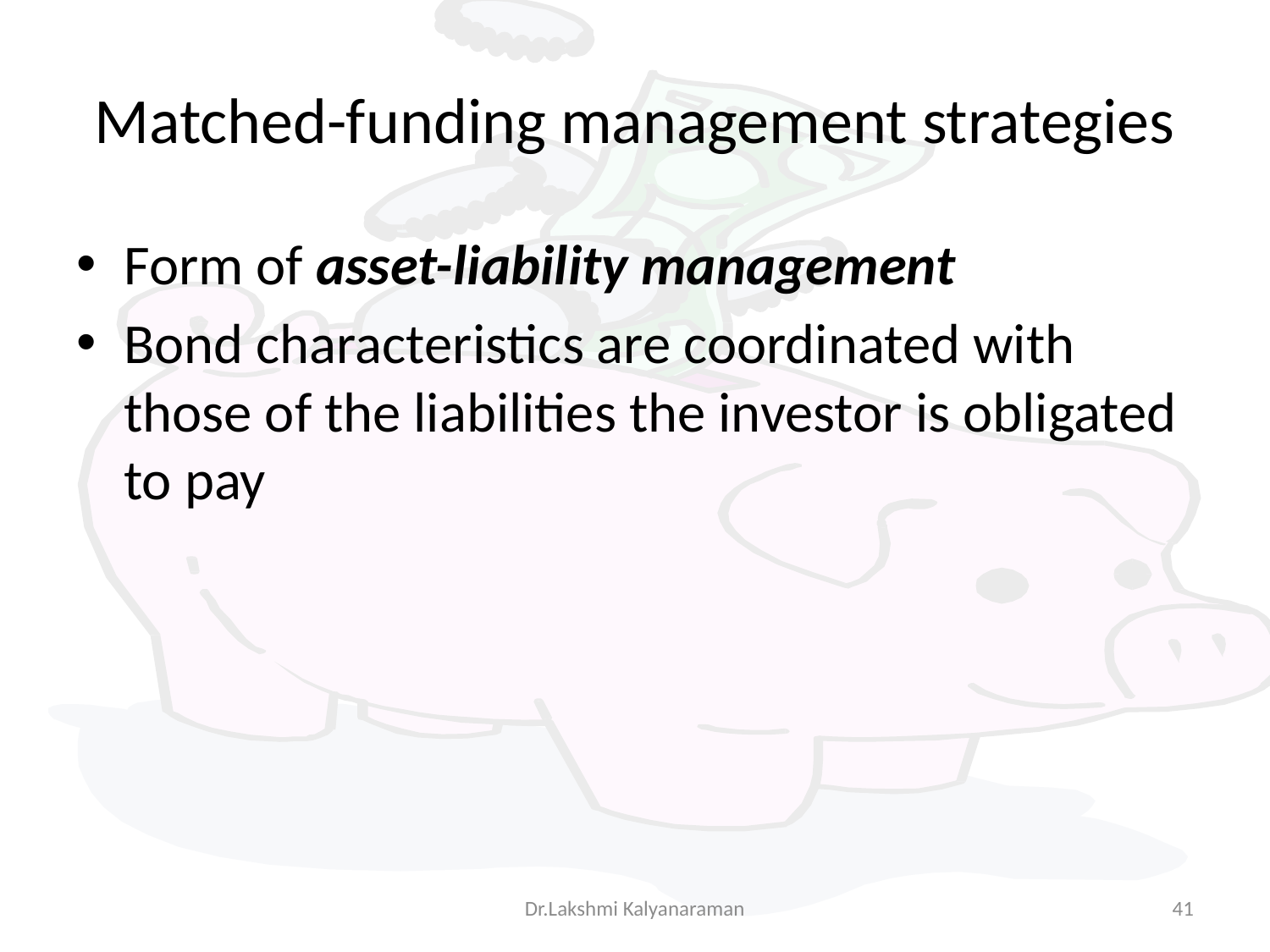

# Matched-funding management strategies
Form of asset-liability management
Bond characteristics are coordinated with those of the liabilities the investor is obligated to pay
Dr.Lakshmi Kalyanaraman
41